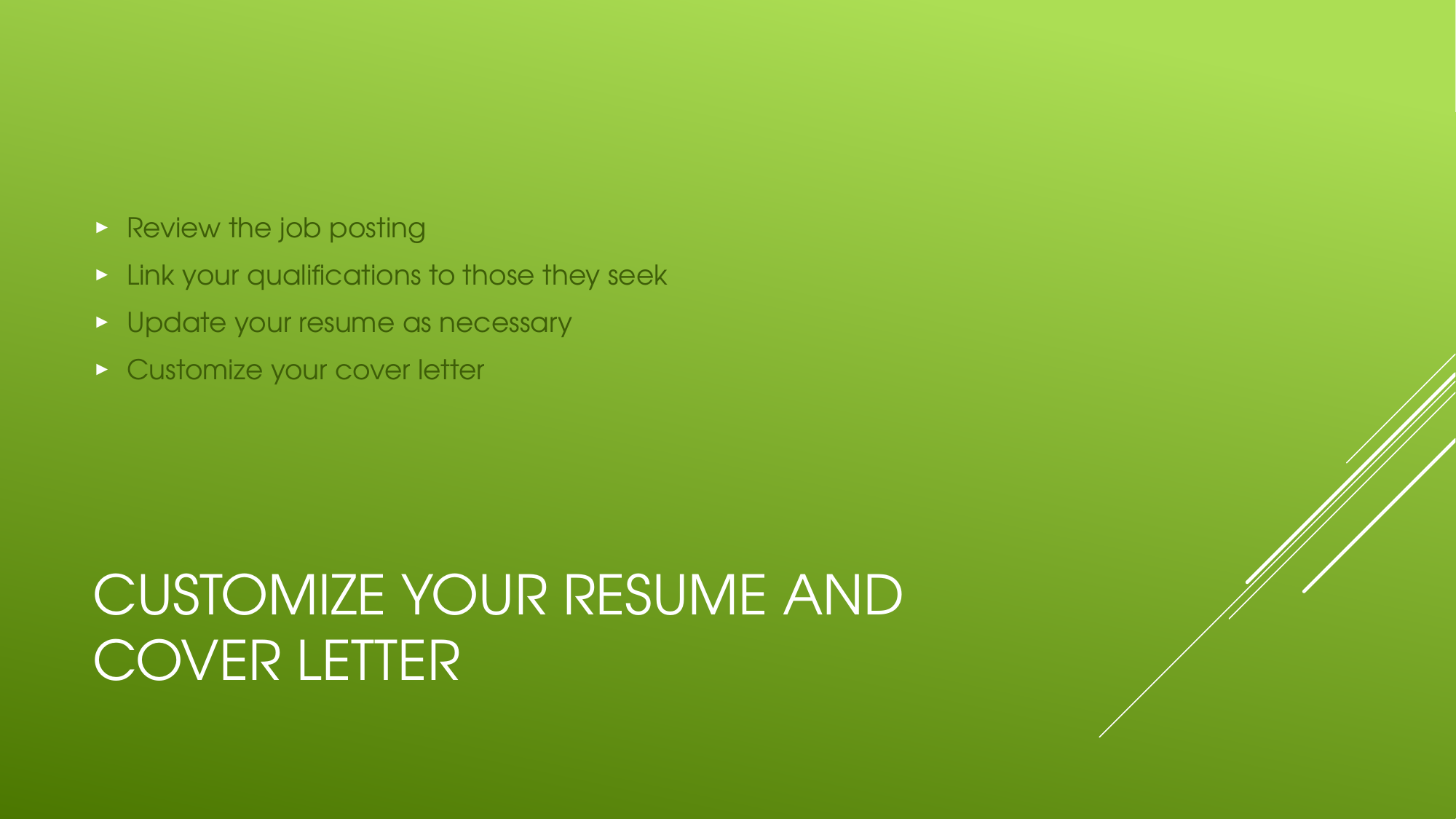

Review the job posting
Link your qualifications to those they seek
Update your resume as necessary
Customize your cover letter
# Customize your resume and Cover letter